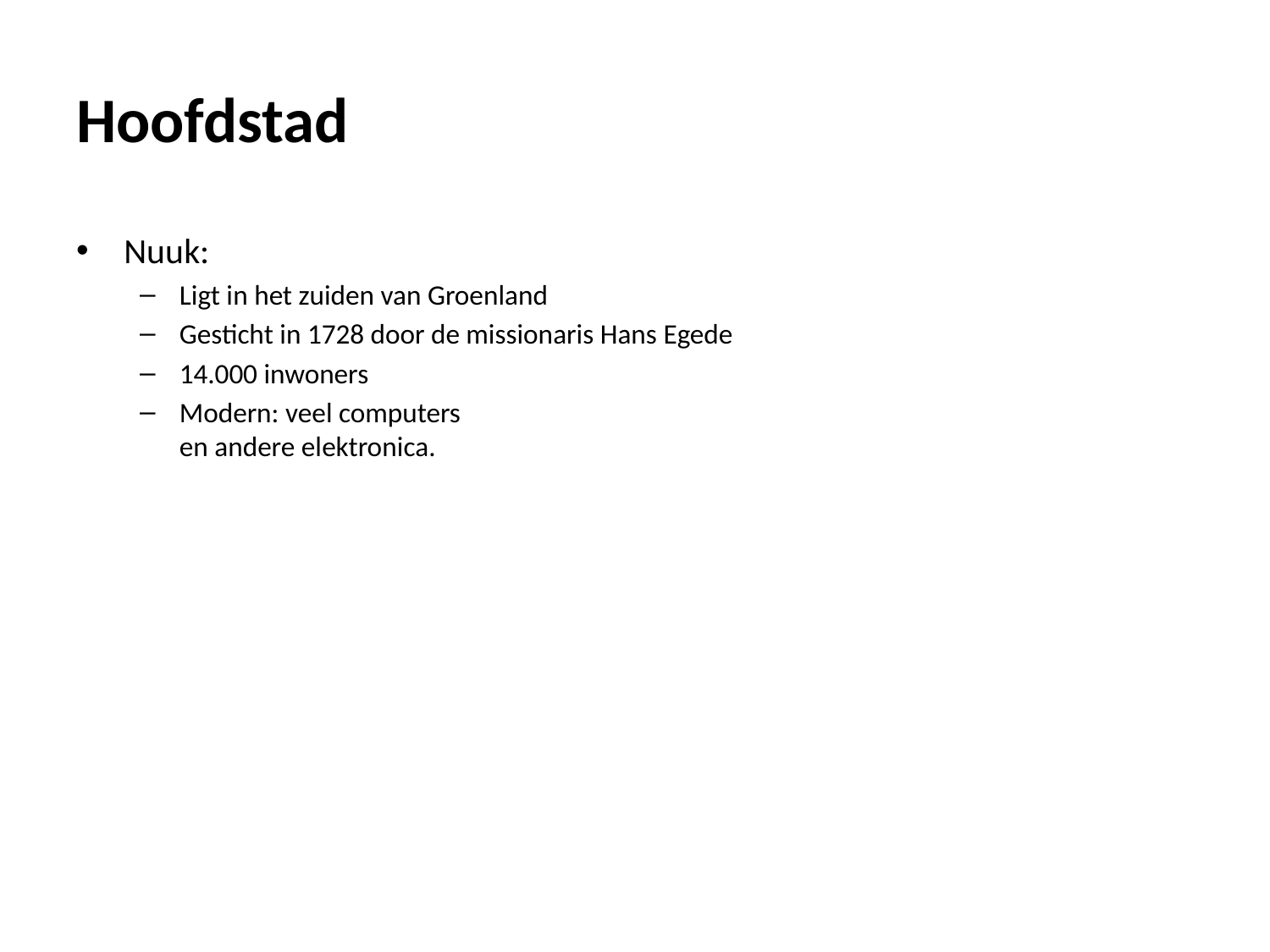

# Hoofdstad
Nuuk:
Ligt in het zuiden van Groenland
Gesticht in 1728 door de missionaris Hans Egede
14.000 inwoners
Modern: veel computers
en andere elektronica.